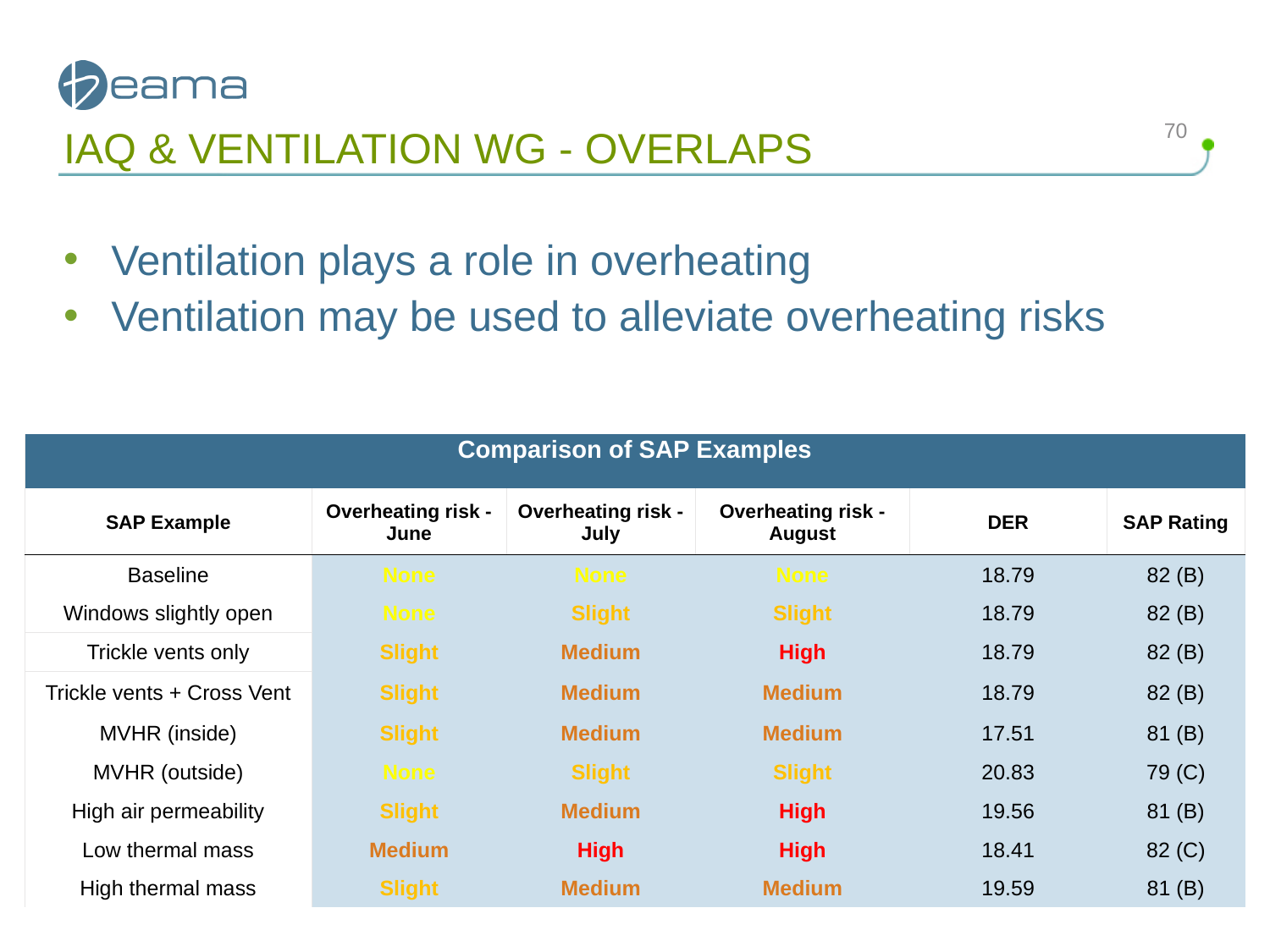

70
# IAQ & VENTILATION WG - OVERLAPS
Ventilation plays a role in overheating
Ventilation may be used to alleviate overheating risks

| Comparison of SAP Examples |  |  |  |  |  |
| --- | --- | --- | --- | --- | --- |
| SAP Example | Overheating risk - June | Overheating risk - July | Overheating risk - August | DER | SAP Rating |
| Baseline | None | None | None | 18.79 | 82 (B) |
| Windows slightly open | None | Slight | Slight | 18.79 | 82 (B) |
| Trickle vents only | Slight | Medium | High | 18.79 | 82 (B) |
| Trickle vents + Cross Vent | Slight | Medium | Medium | 18.79 | 82 (B) |
| MVHR (inside) | Slight | Medium | Medium | 17.51 | 81 (B) |
| MVHR (outside) | None | Slight | Slight | 20.83 | 79 (C) |
| High air permeability | Slight | Medium | High | 19.56 | 81 (B) |
| Low thermal mass | Medium | High | High | 18.41 | 82 (C) |
| High thermal mass | Slight | Medium | Medium | 19.59 | 81 (B) |